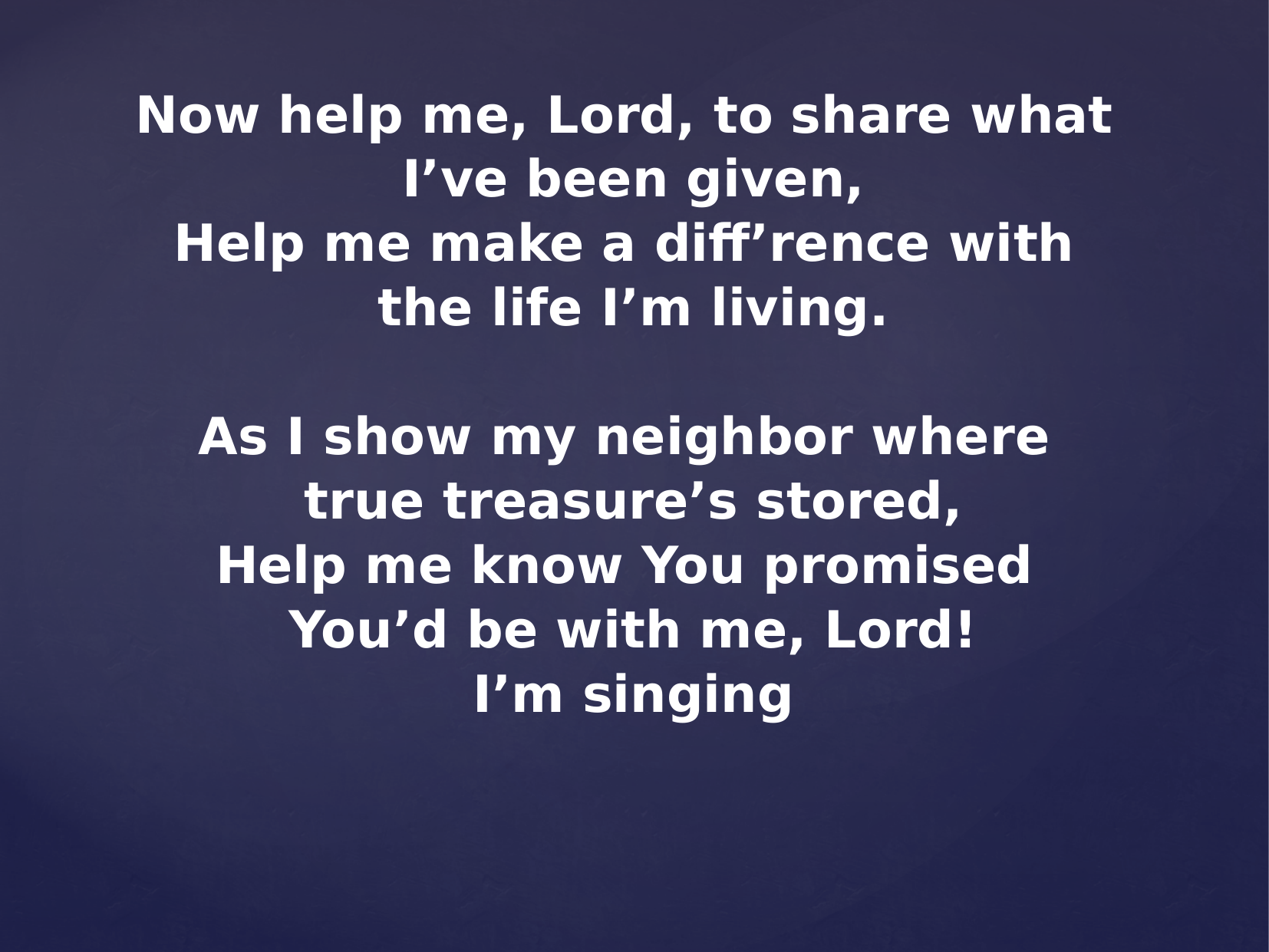

Now help me, Lord, to share what
I’ve been given,
Help me make a diff’rence with
the life I’m living.

As I show my neighbor where
true treasure’s stored,
Help me know You promised
You’d be with me, Lord!
I’m singing